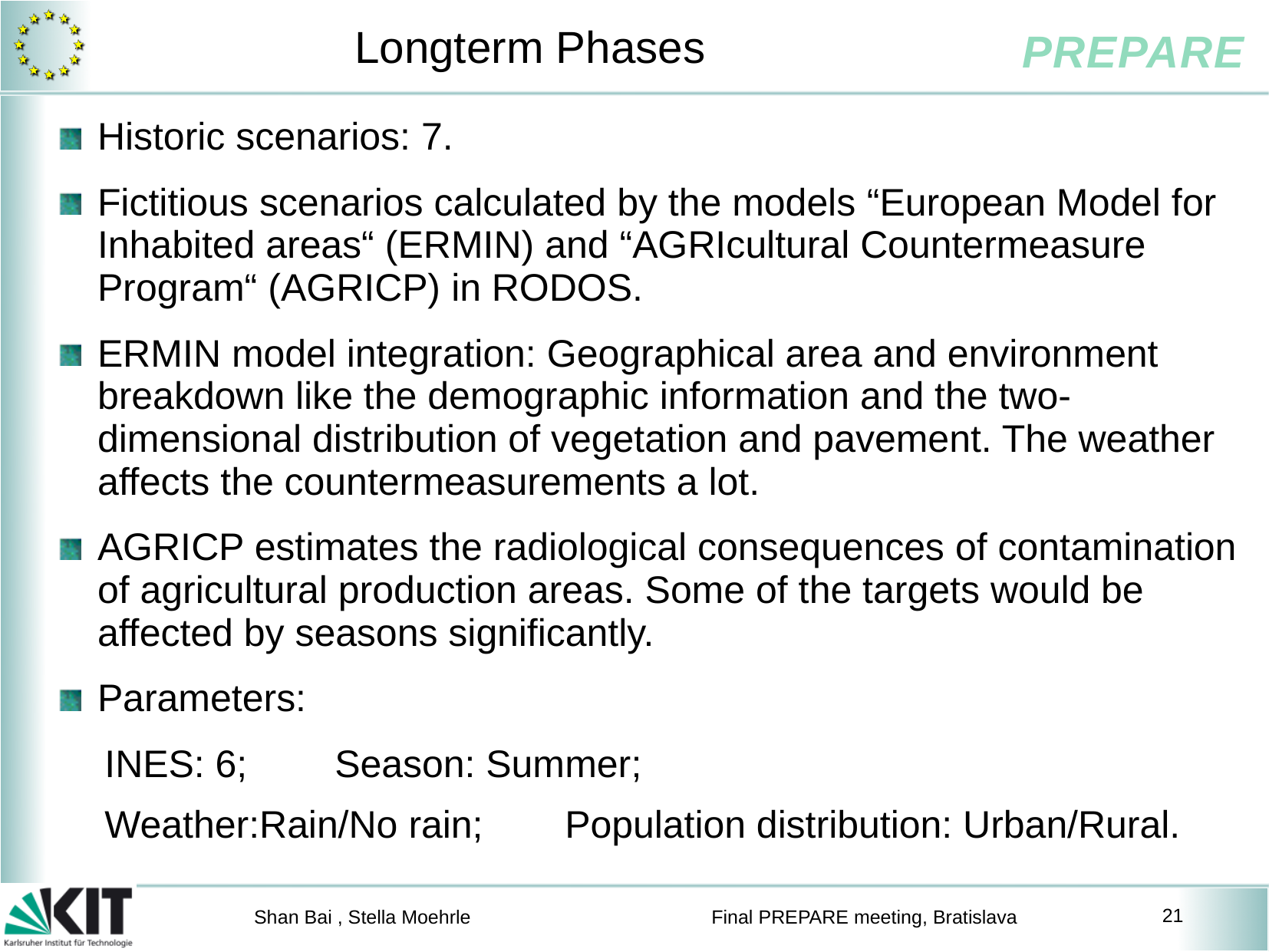

# Longterm Phases
Historic scenarios: 7.
Fictitious scenarios calculated by the models “European Model for Inhabited areas“ (ERMIN) and “AGRIcultural Countermeasure Program“ (AGRICP) in RODOS.
ERMIN model integration: Geographical area and environment breakdown like the demographic information and the two-dimensional distribution of vegetation and pavement. The weather affects the countermeasurements a lot.
AGRICP estimates the radiological consequences of contamination of agricultural production areas. Some of the targets would be affected by seasons significantly.
Parameters:
INES: 6;	Season: Summer;
Weather:Rain/No rain;	Population distribution: Urban/Rural.